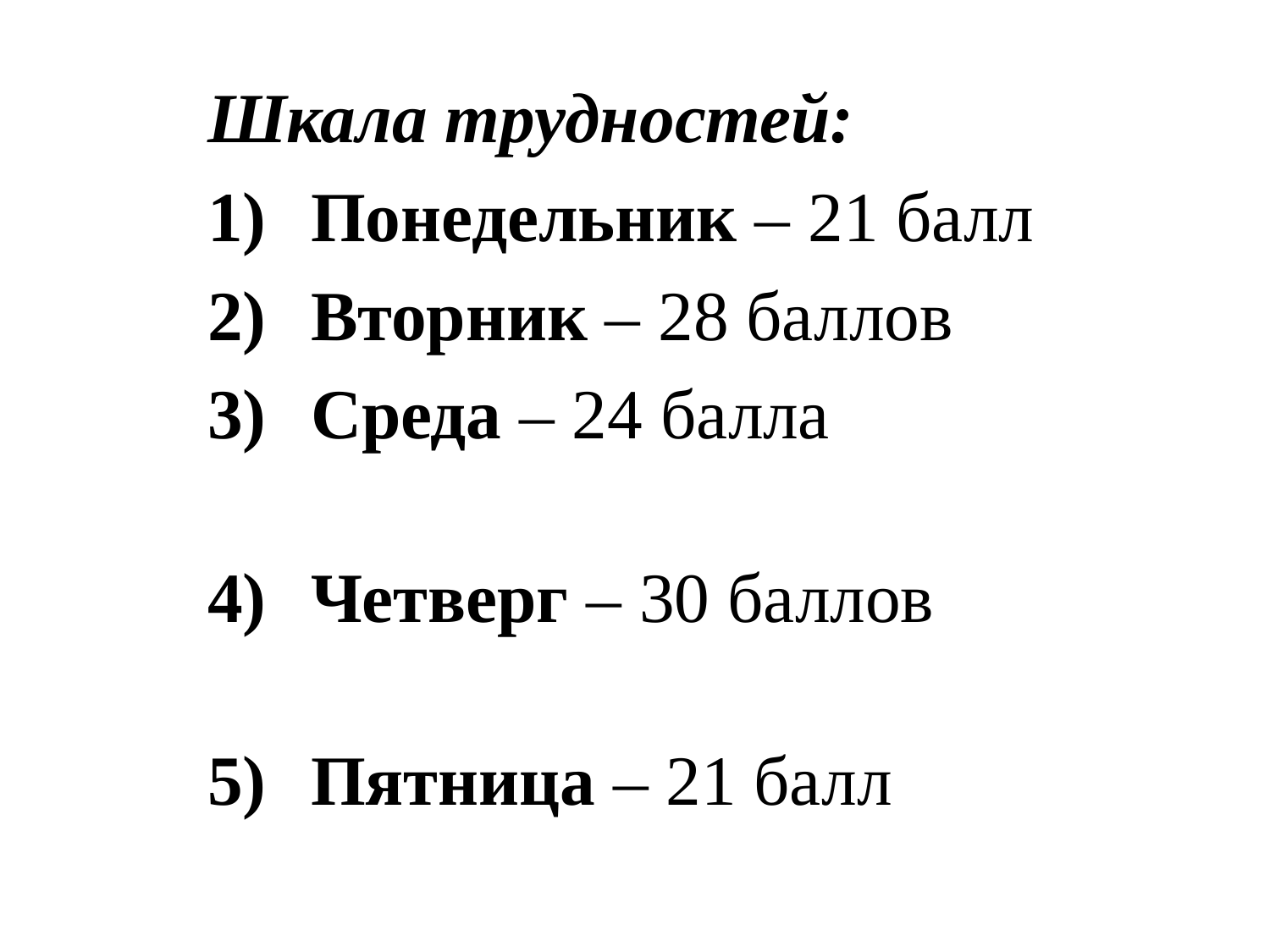

Шкала трудностей:
Понедельник – 21 балл
Вторник – 28 баллов
Среда – 24 балла
Четверг – 30 баллов
Пятница – 21 балл